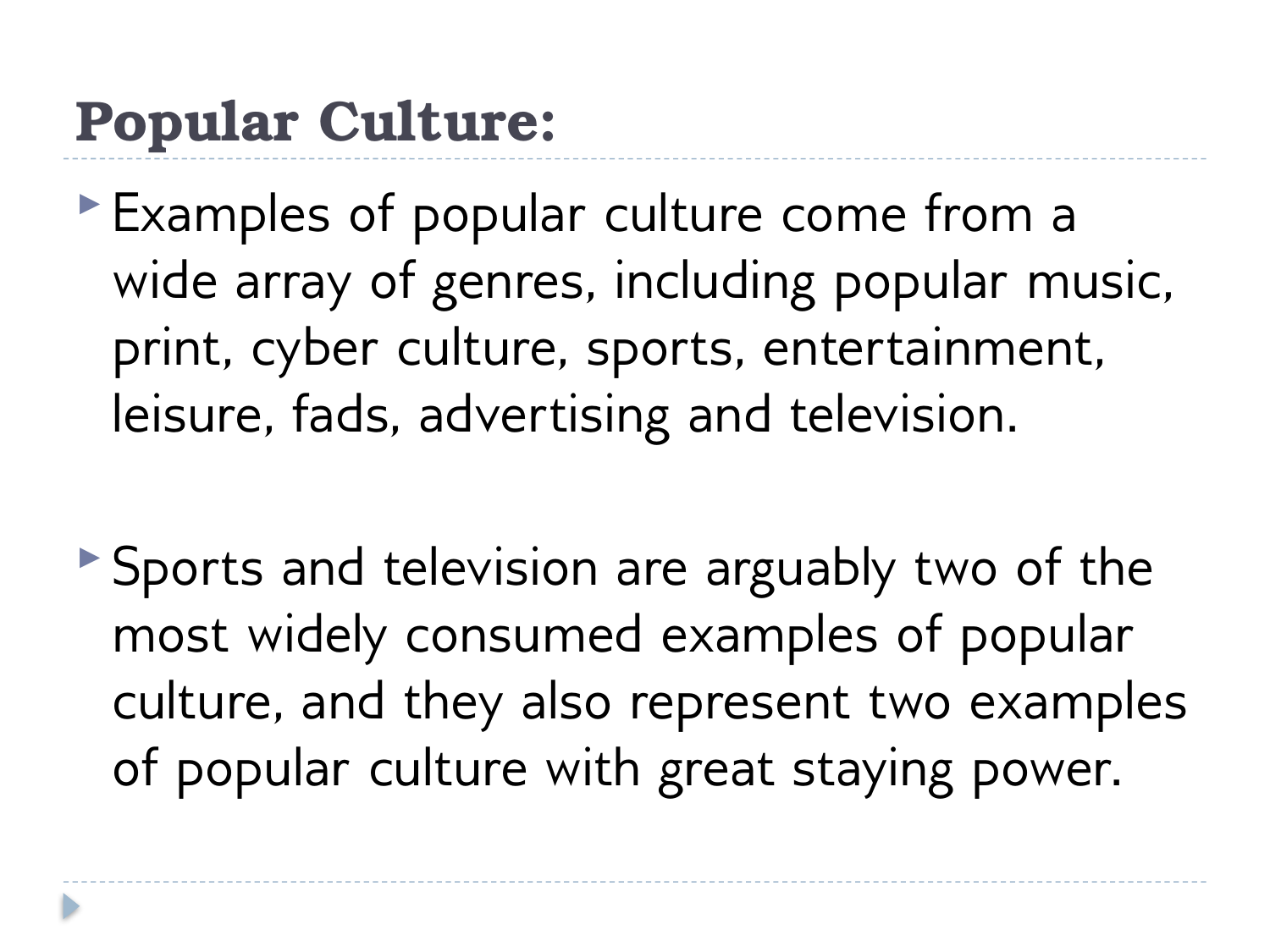

# Popular Culture:
Examples of popular culture come from a wide array of genres, including popular music, print, cyber culture, sports, entertainment, leisure, fads, advertising and television.

Sports and television are arguably two of the most widely consumed examples of popular culture, and they also represent two examples of popular culture with great staying power.